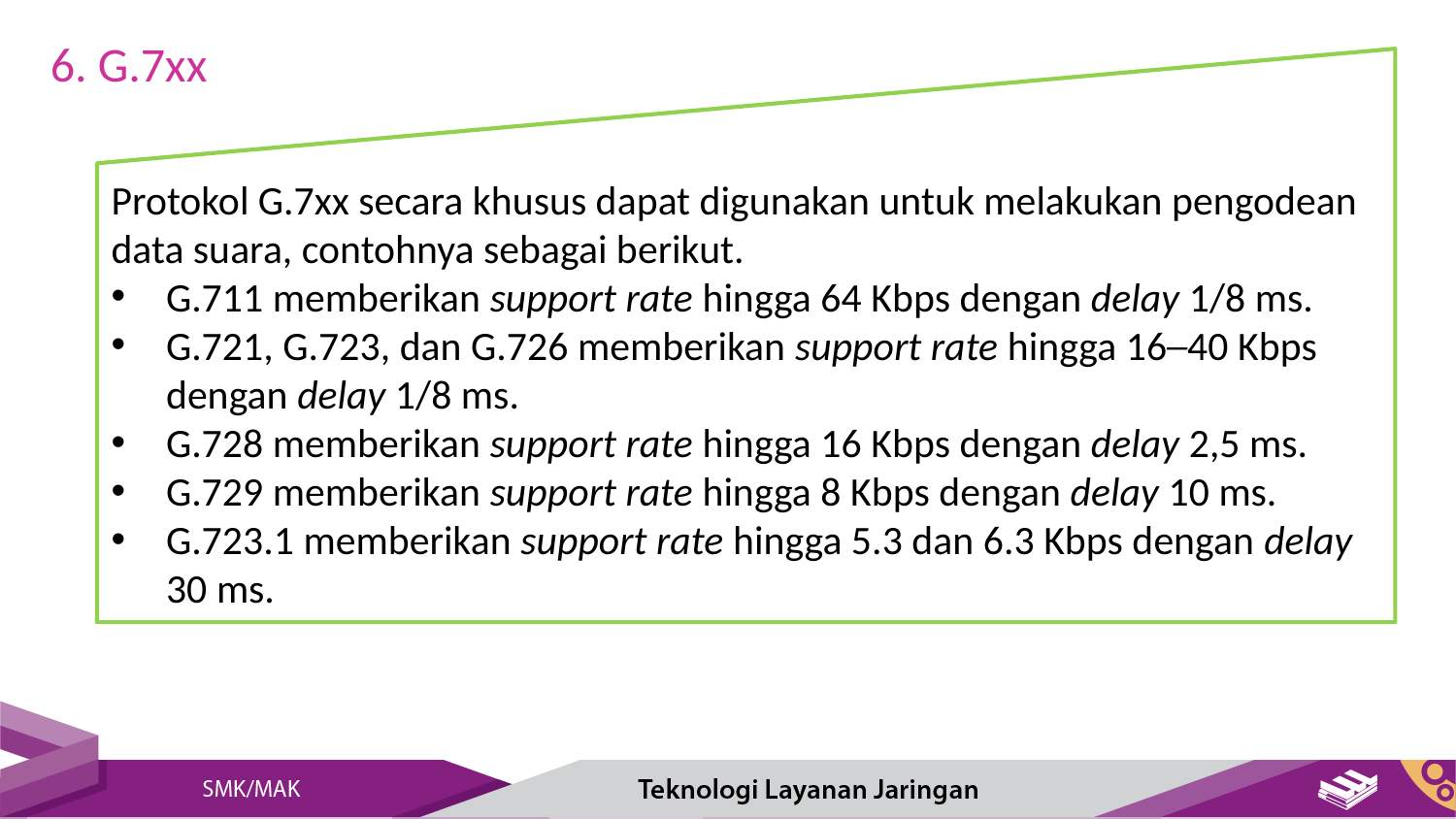

6. G.7xx
Protokol G.7xx secara khusus dapat digunakan untuk melakukan pengodean data suara, contohnya sebagai berikut.
G.711 memberikan support rate hingga 64 Kbps dengan delay 1/8 ms.
G.721, G.723, dan G.726 memberikan support rate hingga 16─40 Kbps dengan delay 1/8 ms.
G.728 memberikan support rate hingga 16 Kbps dengan delay 2,5 ms.
G.729 memberikan support rate hingga 8 Kbps dengan delay 10 ms.
G.723.1 memberikan support rate hingga 5.3 dan 6.3 Kbps dengan delay 30 ms.